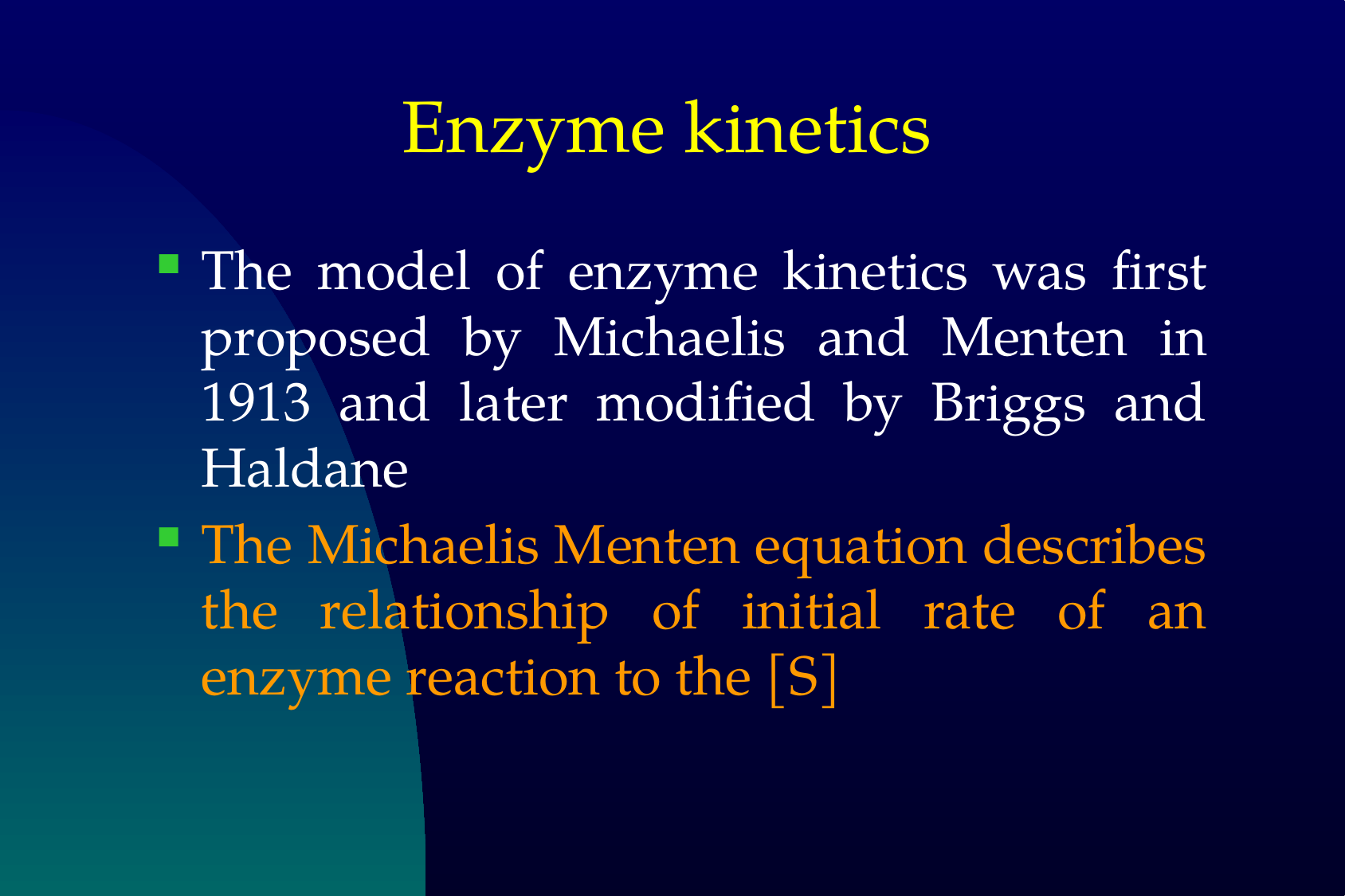

# Enzyme kinetics
The model of enzyme kinetics was first proposed by Michaelis and Menten in 1913 and later modified by Briggs and Haldane
The Michaelis Menten equation describes the relationship of initial rate of an enzyme reaction to the [S]